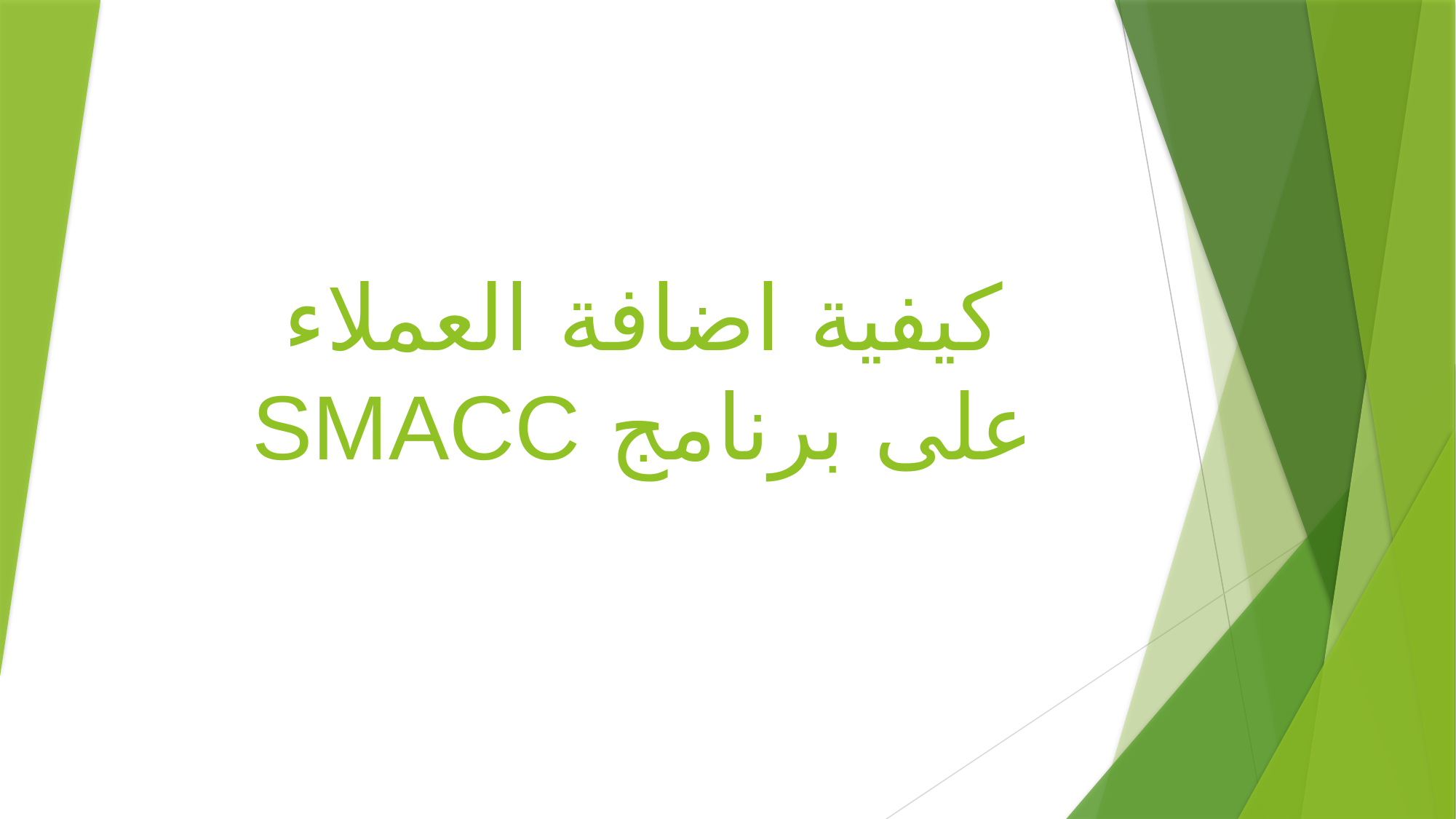

# كيفية اضافة العملاء على برنامج SMACC